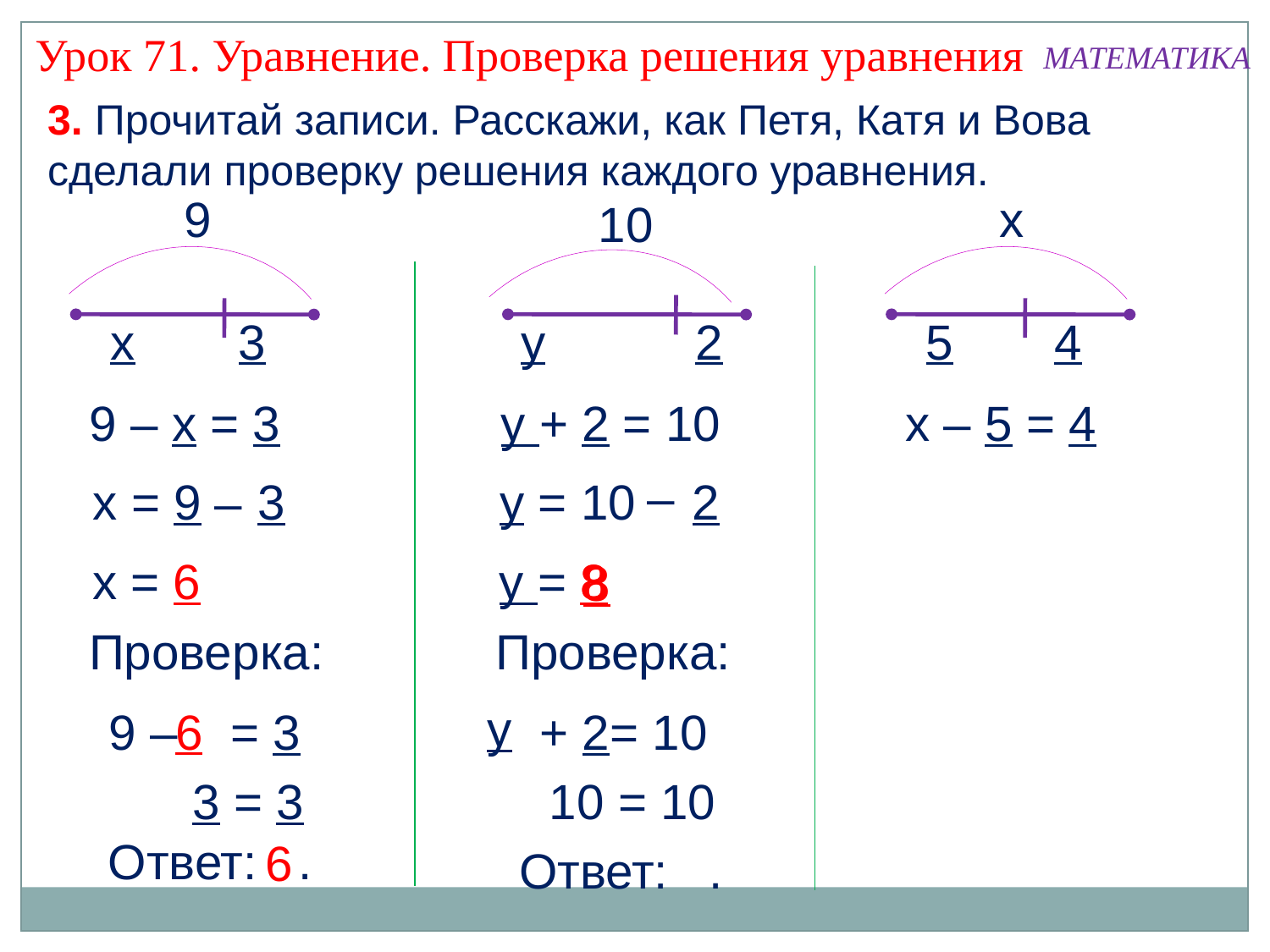

Урок 71. Уравнение. Проверка решения уравнения
МАТЕМАТИКА
3. Прочитай записи. Расскажи, как Петя, Катя и Вова сделали проверку решения каждого уравнения.
9
х
10

х
3
у
2
5
4
9 – х = 3
у + 2 = 10
х – 5 = 4
–
х = 9 = 3
у = 10 = 2
–
х = 6
у = 8
 8
8
Проверка:
Проверка:
у
6
9 – х = 3
у+ 2= 10
3 = 3
10 = 10
Ответ:   .
6
Ответ:   .